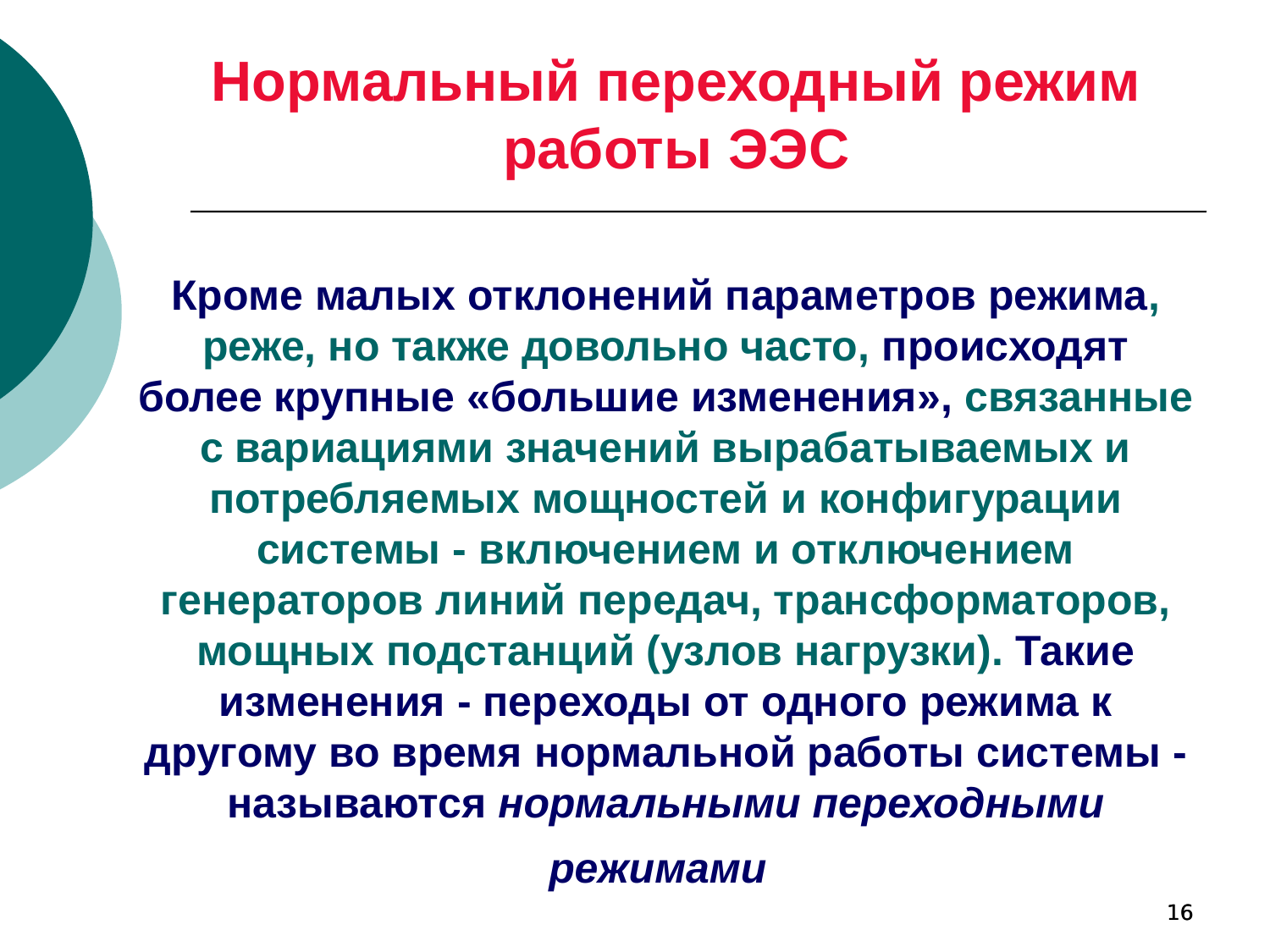

Нормальный переходный режим работы ЭЭС
Кроме малых отклонений параметров режима, реже, но также довольно часто, происходят более крупные «большие изменения», связанные с вариациями значений вырабатываемых и потребляемых мощностей и конфигурации системы - включением и отключением генераторов линий передач, трансформаторов, мощных подстанций (узлов нагрузки). Такие изменения - переходы от одного режима к другому во время нормальной работы системы - называются нормальными переходными режимами
16
16